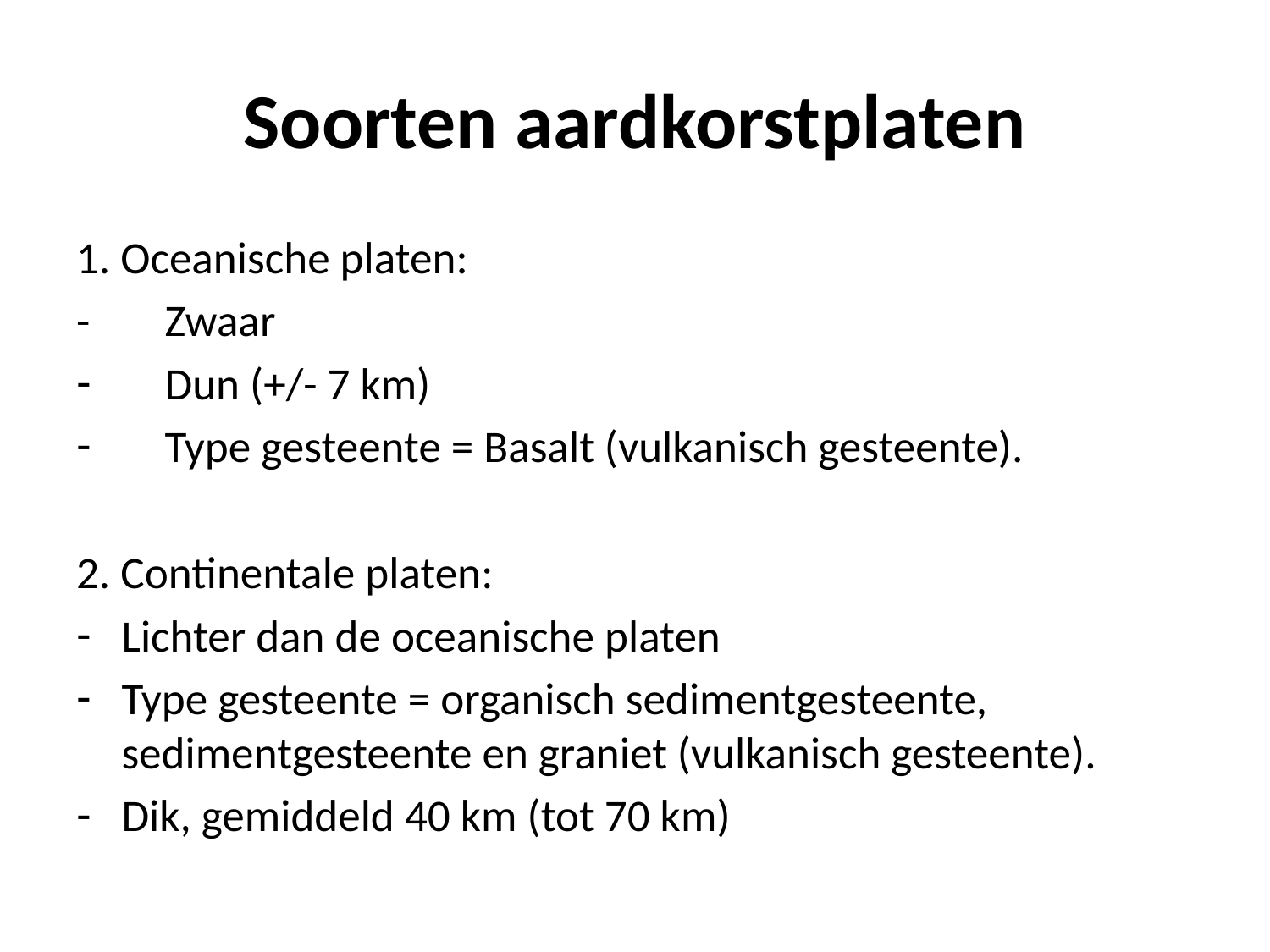

# Soorten aardkorstplaten
1. Oceanische platen:
- 	Zwaar
Dun (+/- 7 km)
Type gesteente = Basalt (vulkanisch gesteente).

2. Continentale platen:
Lichter dan de oceanische platen
Type gesteente = organisch sedimentgesteente, sedimentgesteente en graniet (vulkanisch gesteente).
Dik, gemiddeld 40 km (tot 70 km)